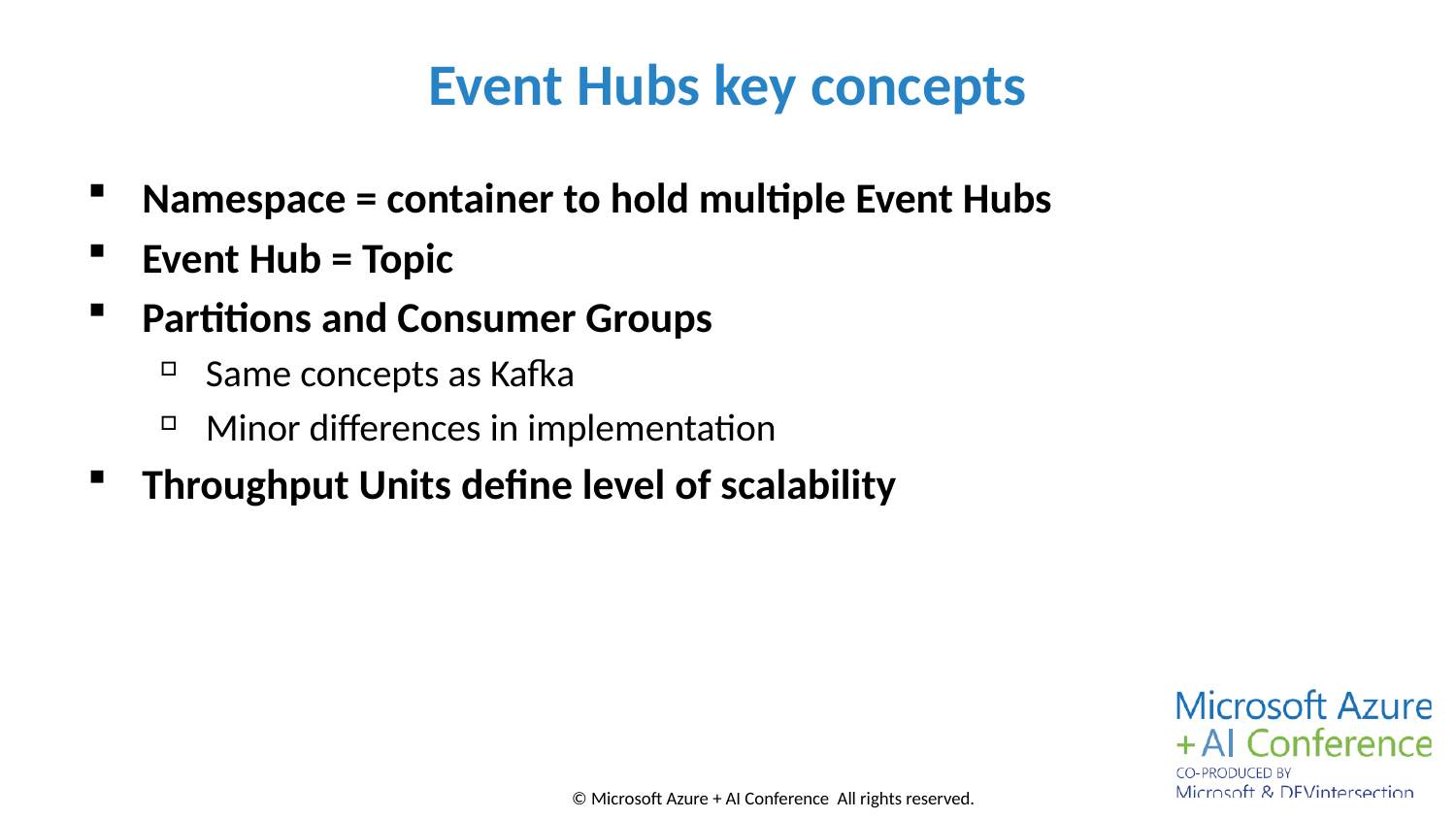

# Event Hubs key concepts
Namespace = container to hold multiple Event Hubs
Event Hub = Topic
Partitions and Consumer Groups
Same concepts as Kafka
Minor differences in implementation
Throughput Units define level of scalability